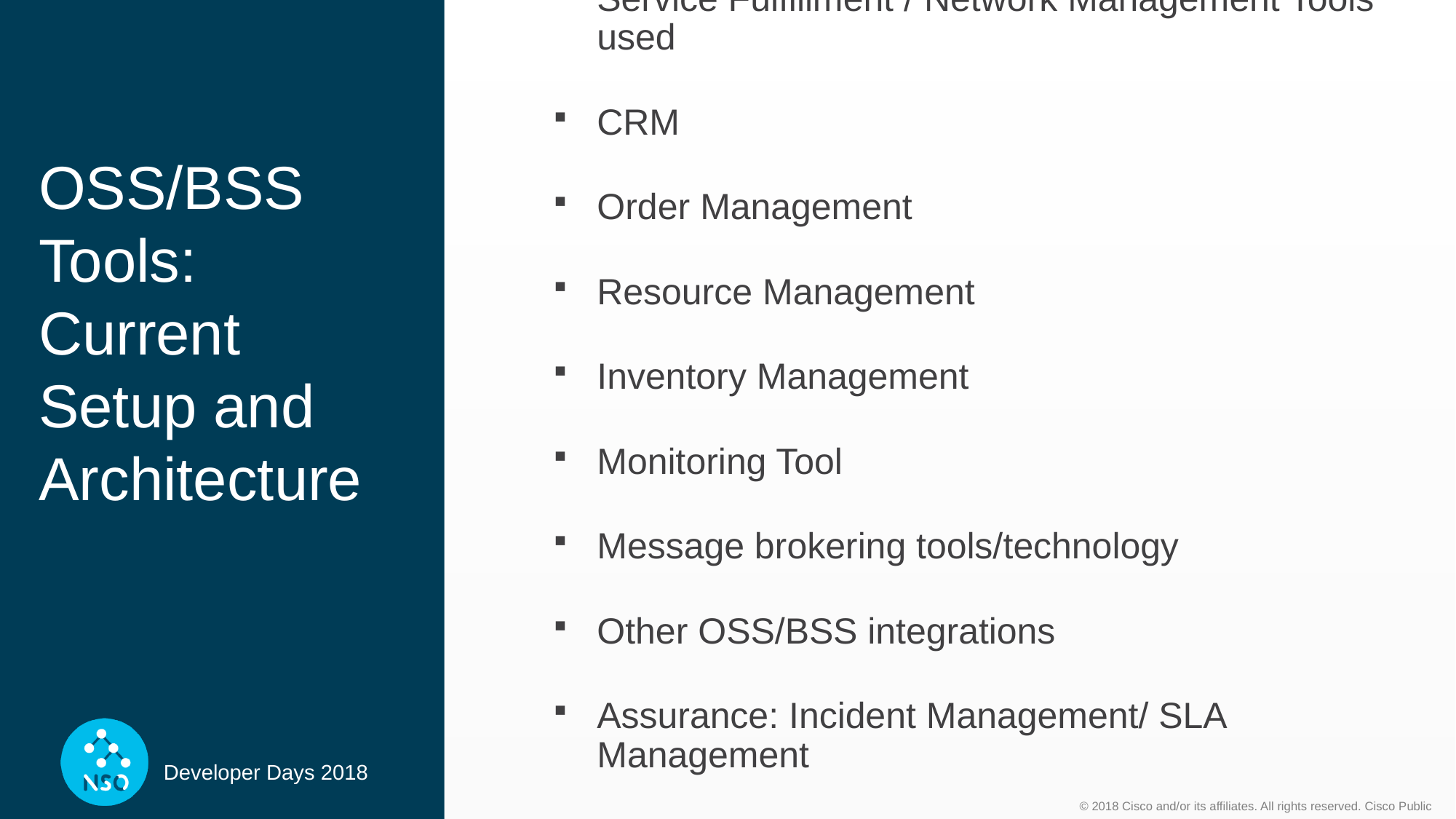

Service Fulfillment / Network Management Tools used
CRM
Order Management
Resource Management
Inventory Management
Monitoring Tool
Message brokering tools/technology
Other OSS/BSS integrations
Assurance: Incident Management/ SLA Management
Billing
# OSS/BSS Tools: Current Setup and Architecture